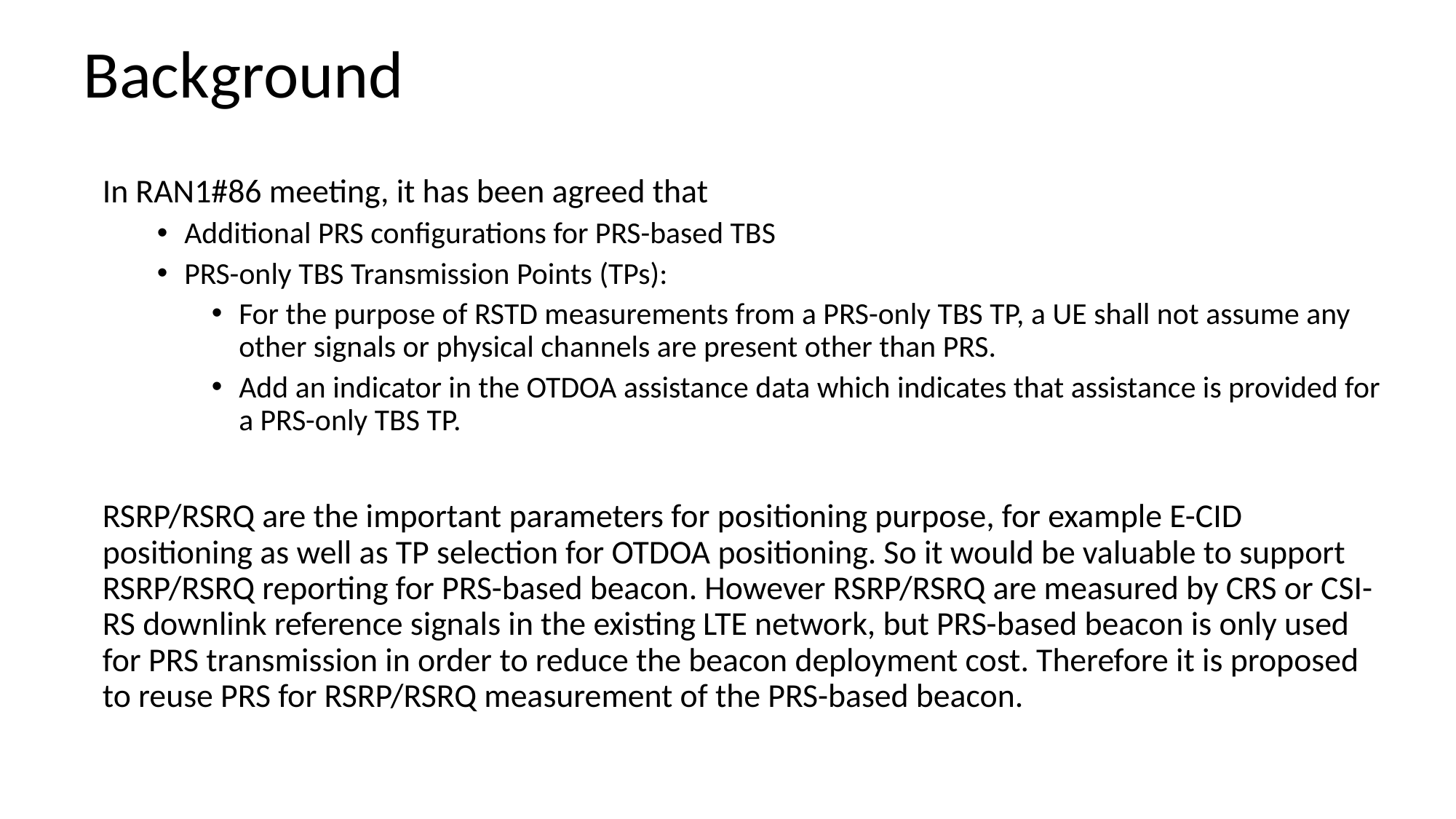

# Background
In RAN1#86 meeting, it has been agreed that
Additional PRS configurations for PRS-based TBS
PRS-only TBS Transmission Points (TPs):
For the purpose of RSTD measurements from a PRS-only TBS TP, a UE shall not assume any other signals or physical channels are present other than PRS.
Add an indicator in the OTDOA assistance data which indicates that assistance is provided for a PRS-only TBS TP.

RSRP/RSRQ are the important parameters for positioning purpose, for example E-CID positioning as well as TP selection for OTDOA positioning. So it would be valuable to support RSRP/RSRQ reporting for PRS-based beacon. However RSRP/RSRQ are measured by CRS or CSI-RS downlink reference signals in the existing LTE network, but PRS-based beacon is only used for PRS transmission in order to reduce the beacon deployment cost. Therefore it is proposed to reuse PRS for RSRP/RSRQ measurement of the PRS-based beacon.